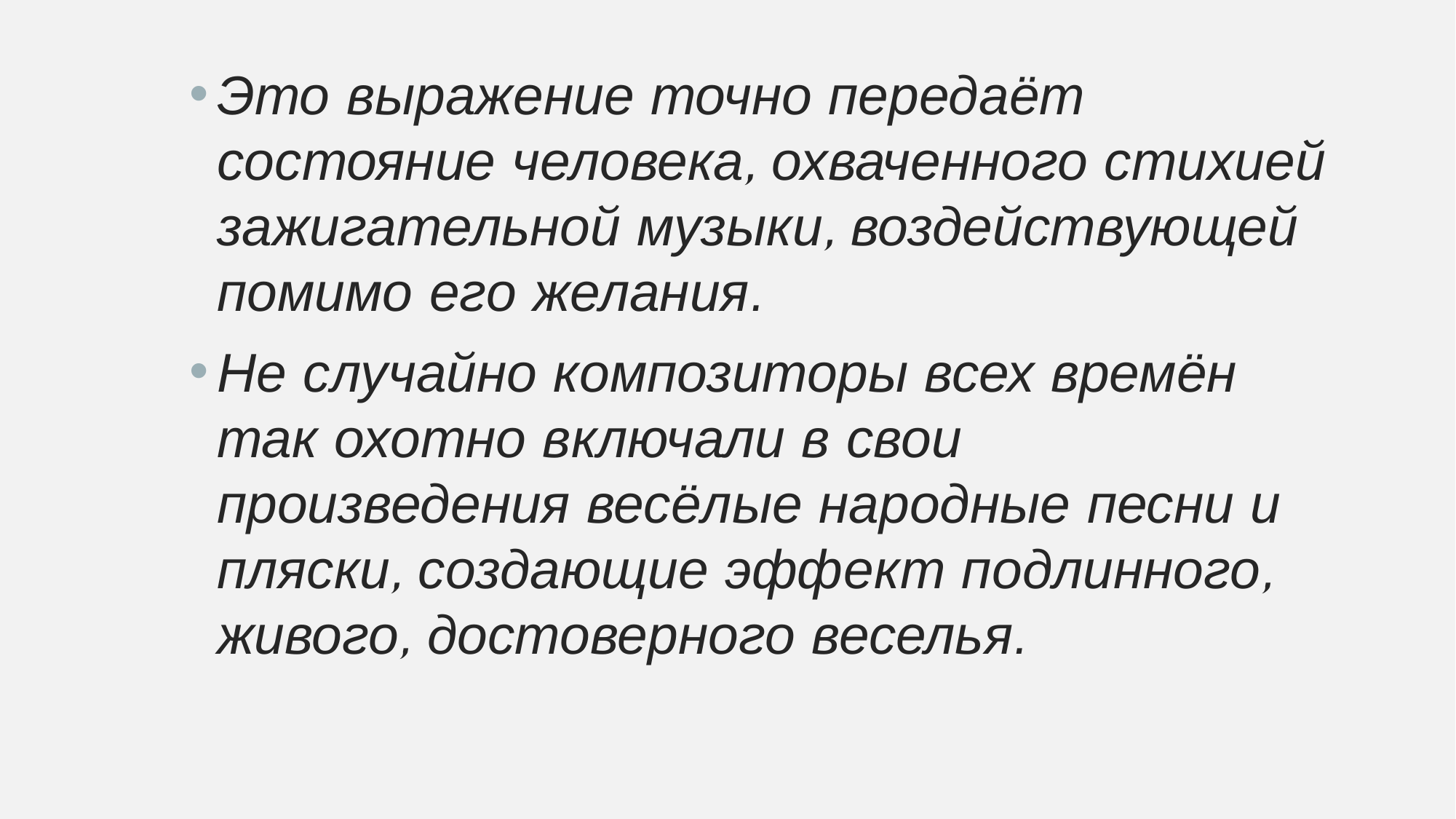

Это выражение точно передаёт состояние человека, охваченного стихией зажигательной музыки, воздействующей помимо его желания.
Не случайно композиторы всех времён так охотно включали в свои произведения весёлые народные песни и пляски, создающие эффект подлинного, живого, достоверного веселья.